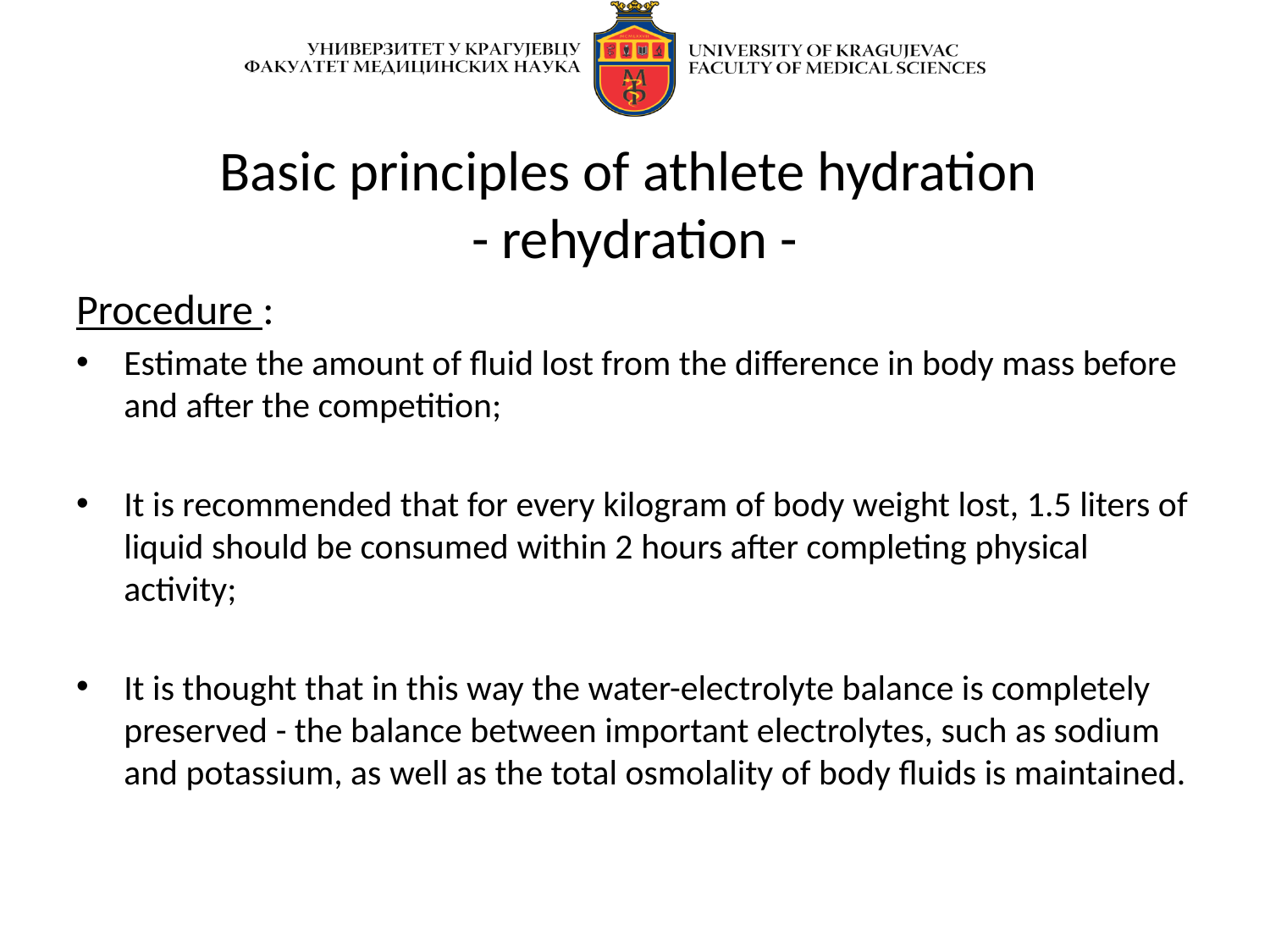

# Basic principles of athlete hydration - rehydration -
Procedure :
Estimate the amount of fluid lost from the difference in body mass before and after the competition;

It is recommended that for every kilogram of body weight lost, 1.5 liters of liquid should be consumed within 2 hours after completing physical activity;

It is thought that in this way the water-electrolyte balance is completely preserved - the balance between important electrolytes, such as sodium and potassium, as well as the total osmolality of body fluids is maintained.